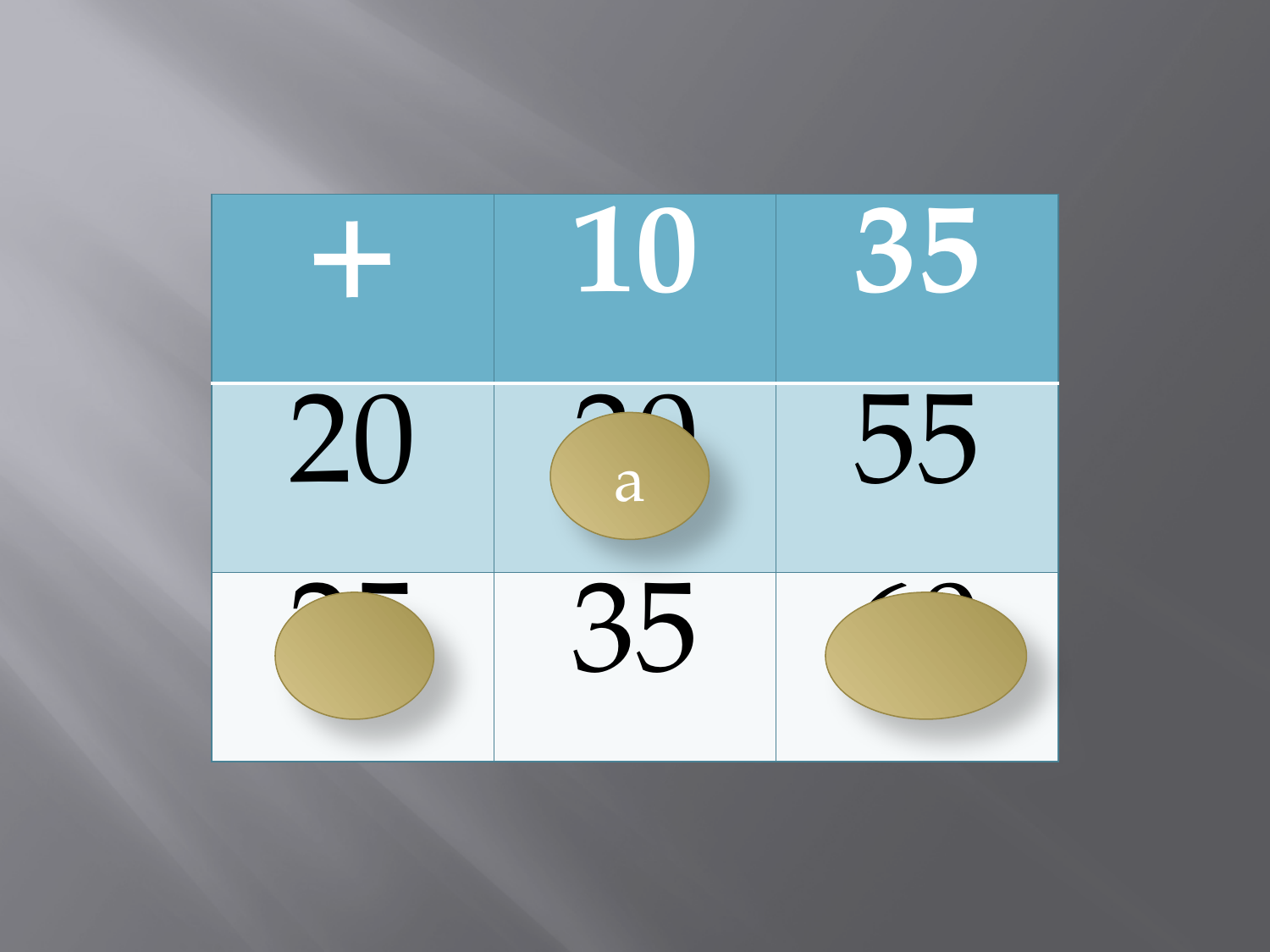

| + | 10 | 35 |
| --- | --- | --- |
| 20 | 30 | 55 |
| 25 | 35 | 60 |
a